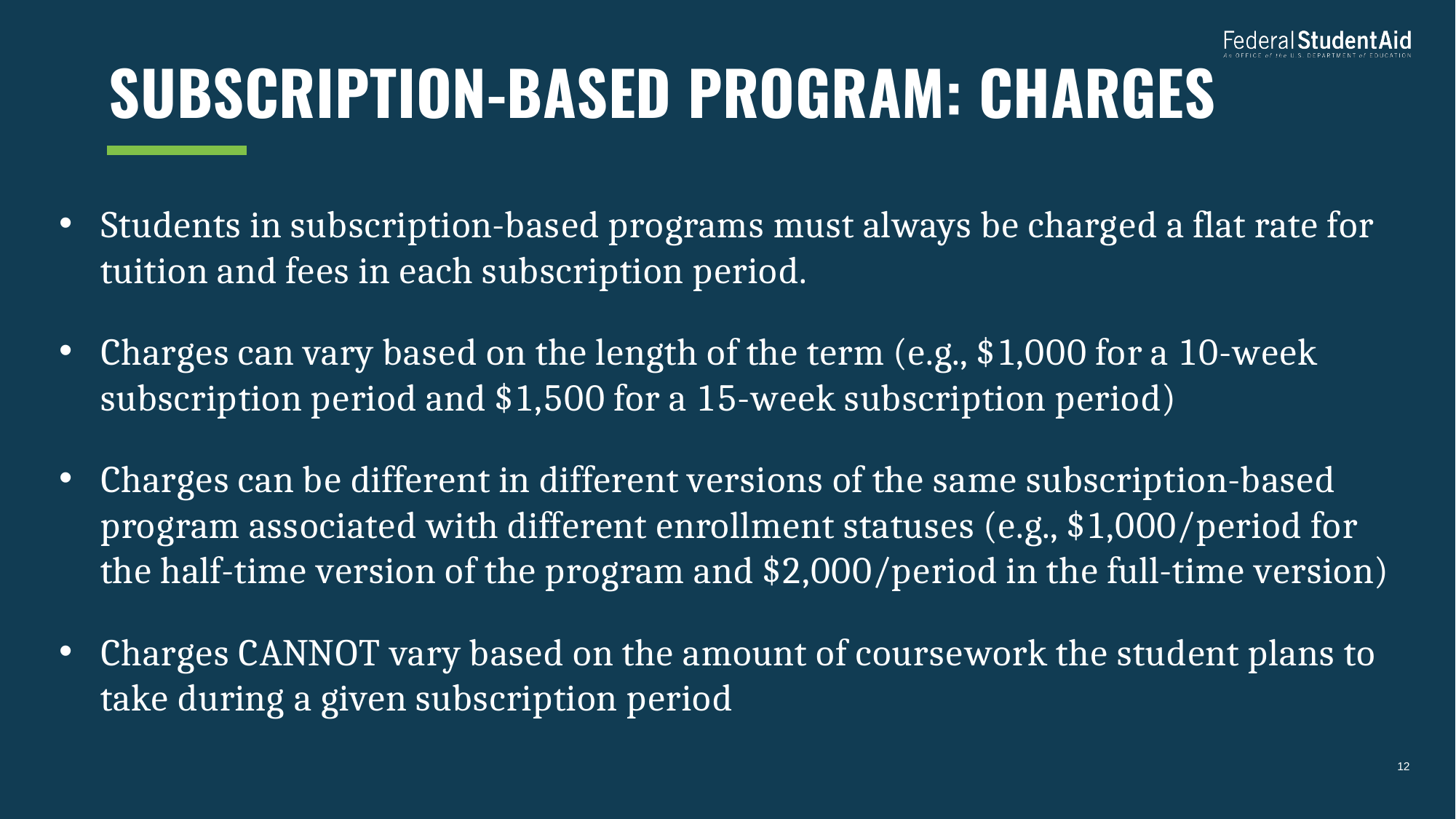

# Subscription-based program: charges
Students in subscription-based programs must always be charged a flat rate for tuition and fees in each subscription period.

Charges can vary based on the length of the term (e.g., $1,000 for a 10-week subscription period and $1,500 for a 15-week subscription period)

Charges can be different in different versions of the same subscription-based program associated with different enrollment statuses (e.g., $1,000/period for the half-time version of the program and $2,000/period in the full-time version)

Charges CANNOT vary based on the amount of coursework the student plans to take during a given subscription period
12